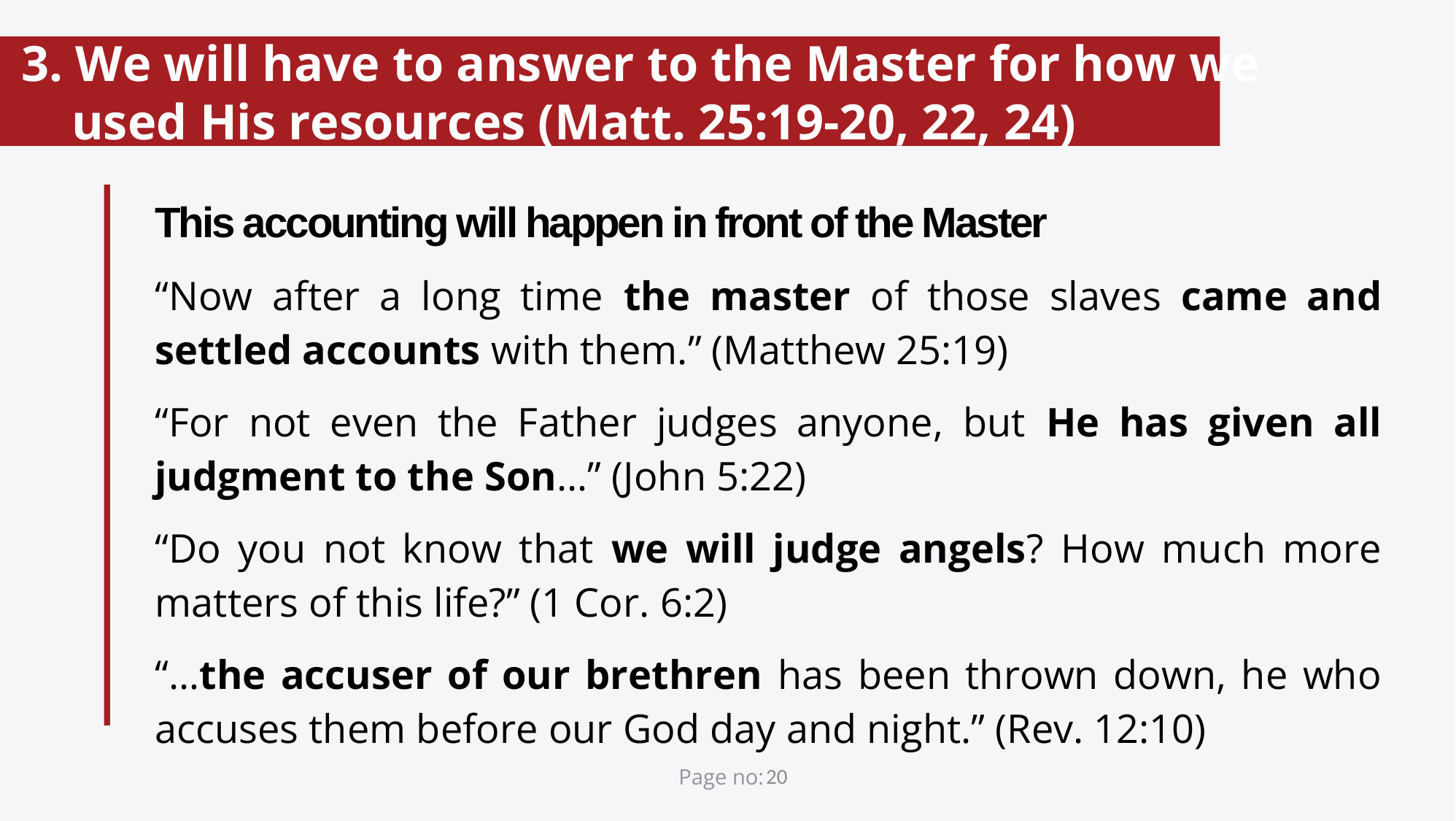

# 3. We will have to answer to the Master for how we used His resources (Matt. 25:19-20, 22, 24)
This accounting will happen in front of the Master
“Now after a long time the master of those slaves came and settled accounts with them.” (Matthew 25:19)
“For not even the Father judges anyone, but He has given all judgment to the Son…” (John 5:22)
“Do you not know that we will judge angels? How much more matters of this life?” (1 Cor. 6:2)
“…the accuser of our brethren has been thrown down, he who accuses them before our God day and night.” (Rev. 12:10)